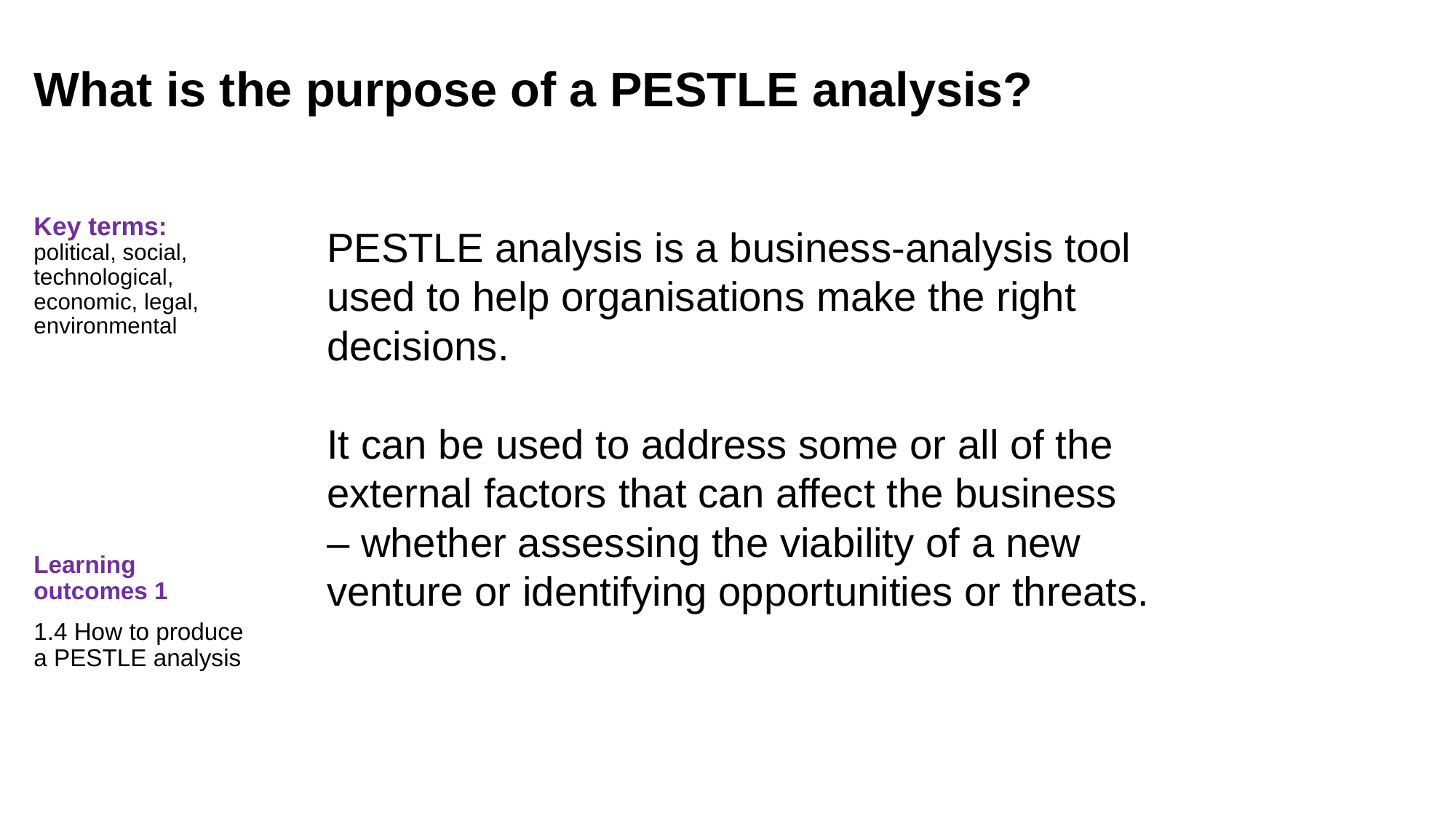

What is the purpose of a PESTLE analysis?

Key terms:
political, social, technological, economic, legal, environmental

Learning outcomes 1
1.4 How to produce a PESTLE analysis

PESTLE analysis is a business-analysis tool used to help organisations make the right decisions.

It can be used to address some or all of the external factors that can affect the business – whether assessing the viability of a new venture or identifying opportunities or threats.